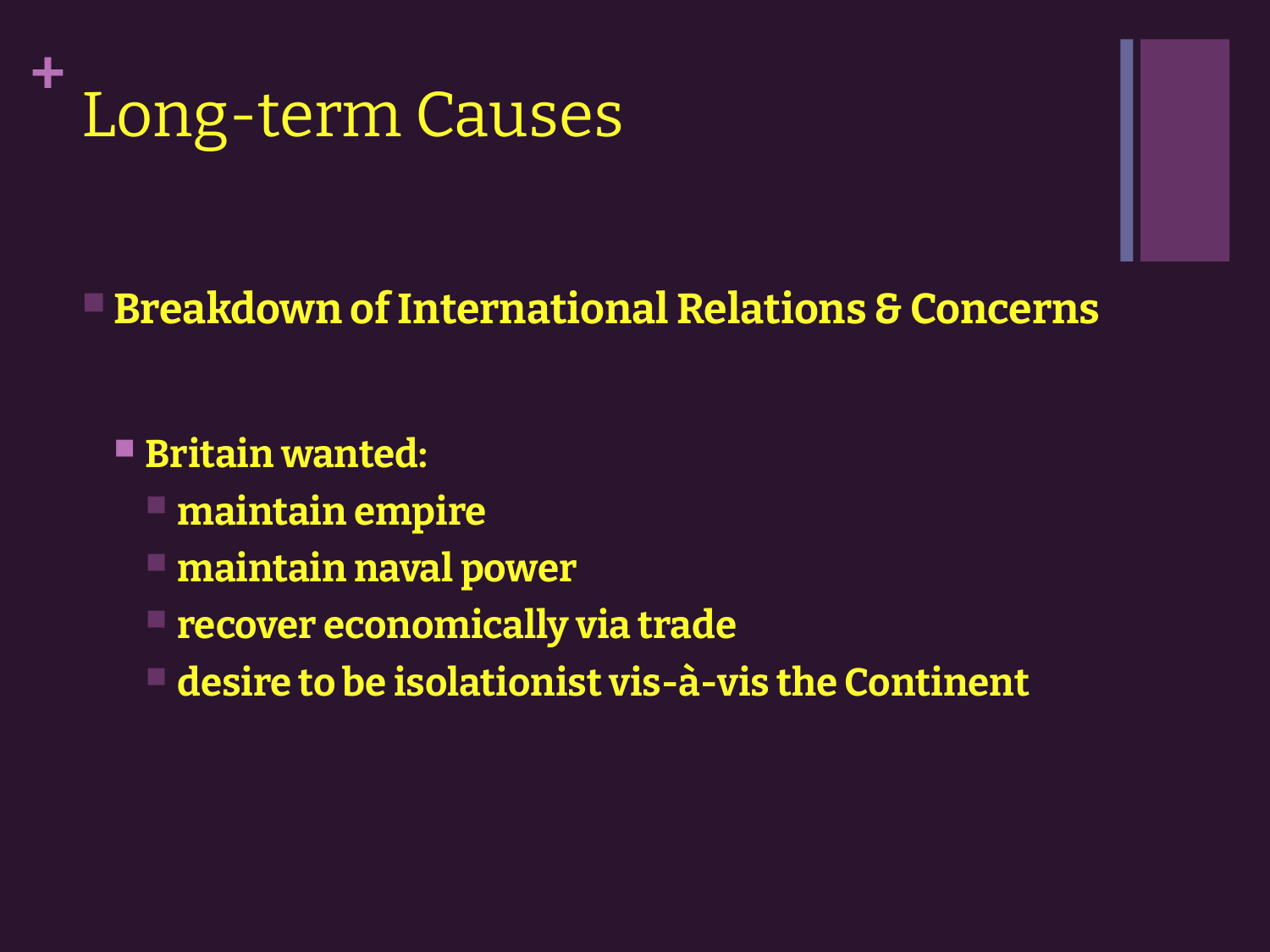

# Long-term Causes
Breakdown of International Relations & Concerns

Britain wanted:
maintain empire
maintain naval power
recover economically via trade
desire to be isolationist vis-à-vis the Continent